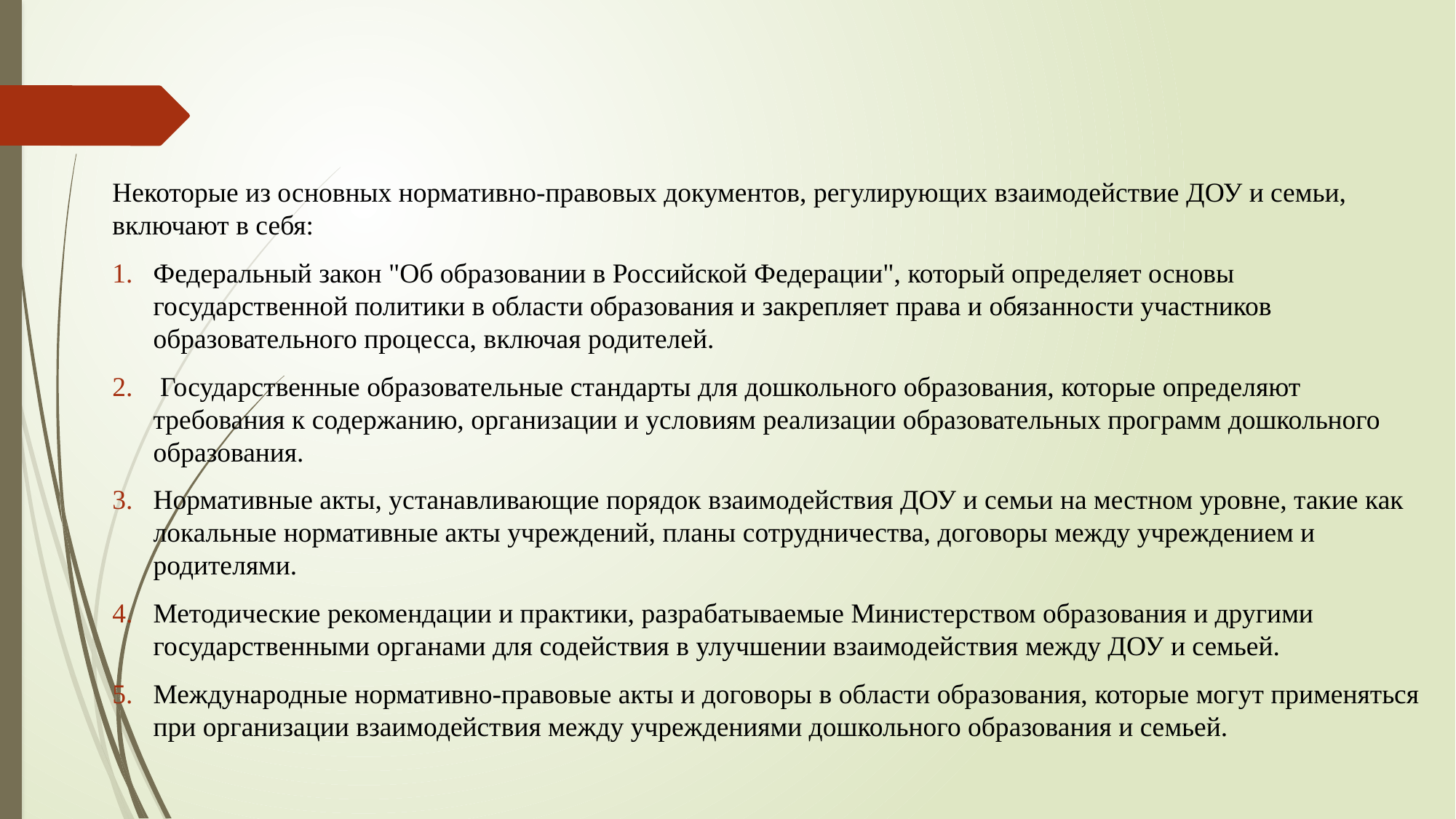

#
Некоторые из основных нормативно-правовых документов, регулирующих взаимодействие ДОУ и семьи, включают в себя:
Федеральный закон "Об образовании в Российской Федерации", который определяет основы государственной политики в области образования и закрепляет права и обязанности участников образовательного процесса, включая родителей.
 Государственные образовательные стандарты для дошкольного образования, которые определяют требования к содержанию, организации и условиям реализации образовательных программ дошкольного образования.
Нормативные акты, устанавливающие порядок взаимодействия ДОУ и семьи на местном уровне, такие как локальные нормативные акты учреждений, планы сотрудничества, договоры между учреждением и родителями.
Методические рекомендации и практики, разрабатываемые Министерством образования и другими государственными органами для содействия в улучшении взаимодействия между ДОУ и семьей.
Международные нормативно-правовые акты и договоры в области образования, которые могут применяться при организации взаимодействия между учреждениями дошкольного образования и семьей.